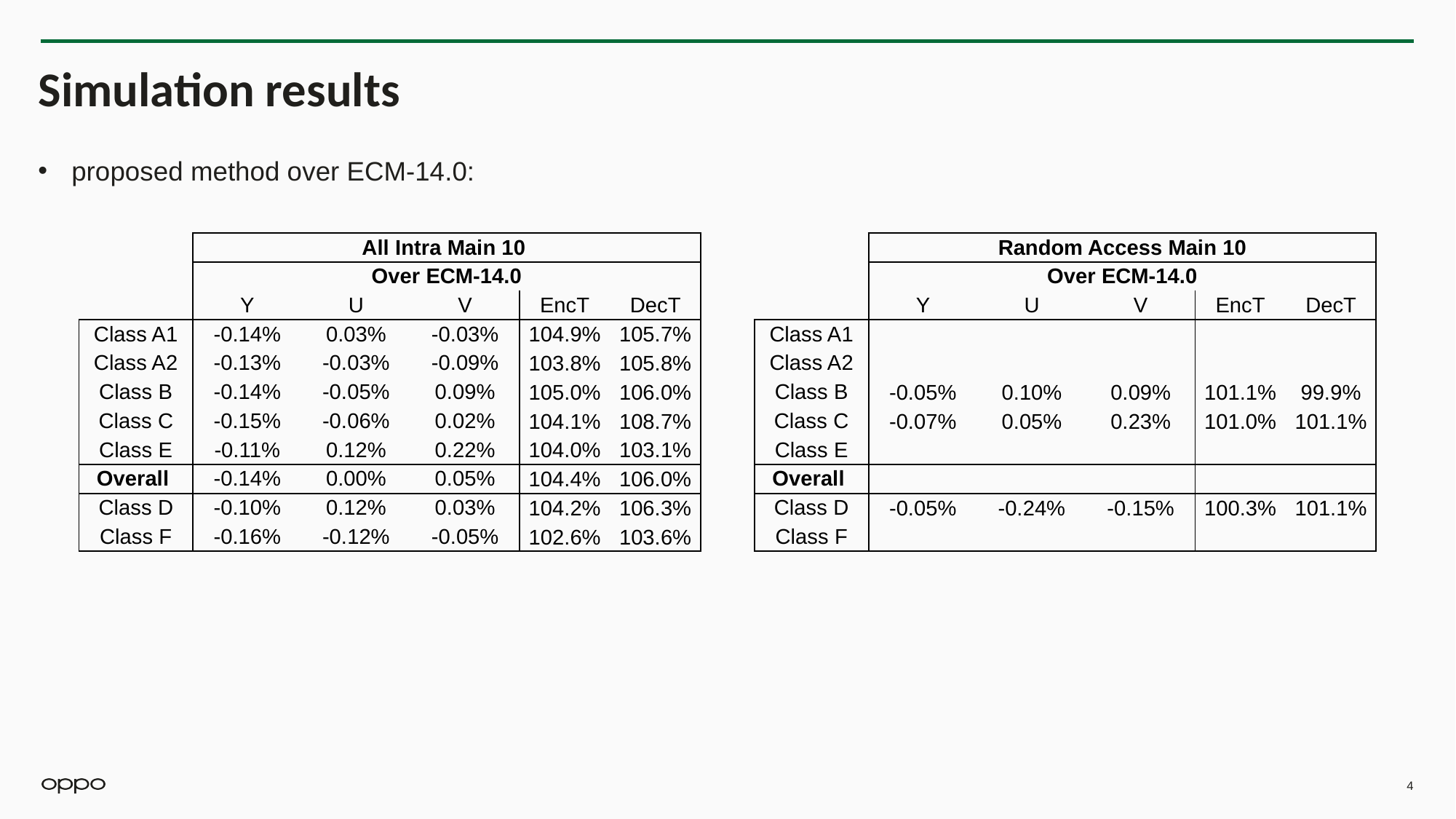

# Simulation results
proposed method over ECM-14.0:
|  | All Intra Main 10 |  |  |  |  |
| --- | --- | --- | --- | --- | --- |
|  | Over ECM-14.0 |  |  |  |  |
|  | Y | U | V | EncT | DecT |
| Class A1 | -0.14% | 0.03% | -0.03% | 104.9% | 105.7% |
| Class A2 | -0.13% | -0.03% | -0.09% | 103.8% | 105.8% |
| Class B | -0.14% | -0.05% | 0.09% | 105.0% | 106.0% |
| Class C | -0.15% | -0.06% | 0.02% | 104.1% | 108.7% |
| Class E | -0.11% | 0.12% | 0.22% | 104.0% | 103.1% |
| Overall | -0.14% | 0.00% | 0.05% | 104.4% | 106.0% |
| Class D | -0.10% | 0.12% | 0.03% | 104.2% | 106.3% |
| Class F | -0.16% | -0.12% | -0.05% | 102.6% | 103.6% |
|  | Random Access Main 10 |  |  |  |  |
| --- | --- | --- | --- | --- | --- |
|  | Over ECM-14.0 |  |  |  |  |
|  | Y | U | V | EncT | DecT |
| Class A1 |  |  |  |  |  |
| Class A2 |  |  |  |  |  |
| Class B | -0.05% | 0.10% | 0.09% | 101.1% | 99.9% |
| Class C | -0.07% | 0.05% | 0.23% | 101.0% | 101.1% |
| Class E |  |  |  |  |  |
| Overall |  |  |  |  |  |
| Class D | -0.05% | -0.24% | -0.15% | 100.3% | 101.1% |
| Class F |  |  |  |  |  |
4